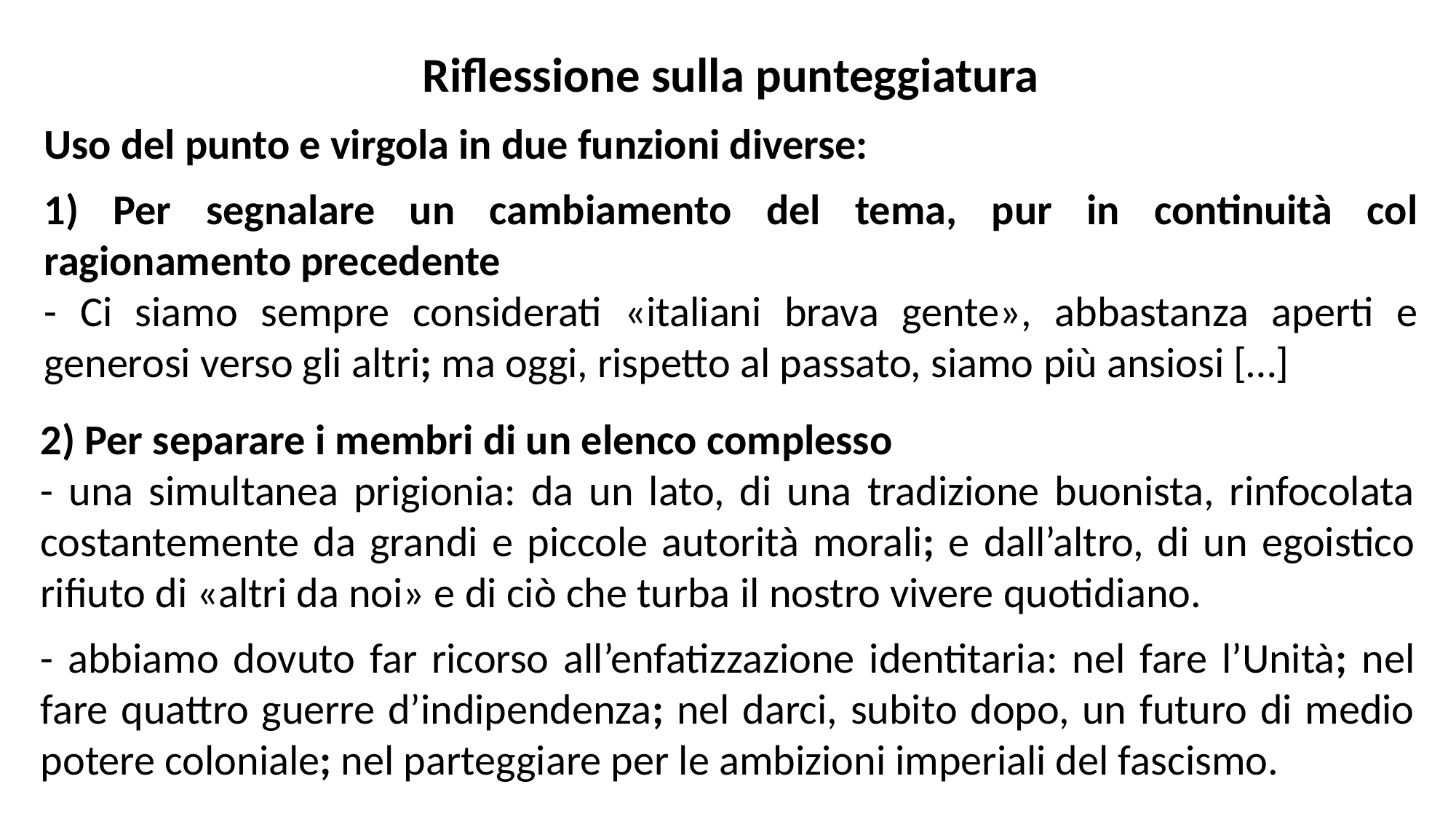

Riflessione sulla punteggiatura

Uso del punto e virgola in due funzioni diverse:

1) Per segnalare un cambiamento del tema, pur in continuità col ragionamento precedente
- Ci siamo sempre considerati «italiani brava gente», abbastanza aperti e generosi verso gli altri; ma oggi, rispetto al passato, siamo più ansiosi […]
2) Per separare i membri di un elenco complesso
- una simultanea prigionia: da un lato, di una tradizione buonista, rinfocolata costantemente da grandi e piccole autorità morali; e dall’altro, di un egoistico rifiuto di «altri da noi» e di ciò che turba il nostro vivere quotidiano.

- abbiamo dovuto far ricorso all’enfatizzazione identitaria: nel fare l’Unità; nel fare quattro guerre d’indipendenza; nel darci, subito dopo, un futuro di medio potere coloniale; nel parteggiare per le ambizioni imperiali del fascismo.